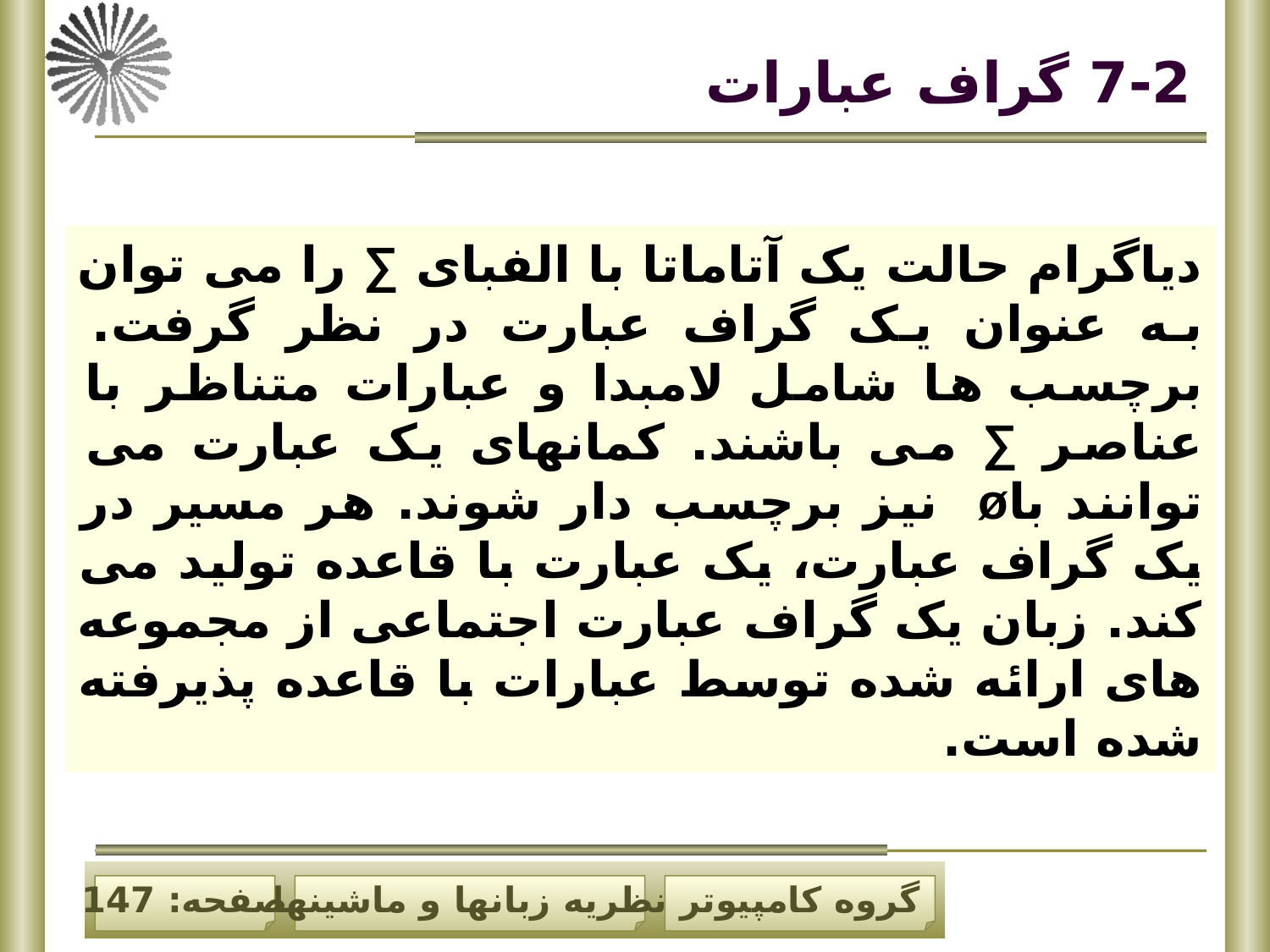

# 7-2 گراف عبارات
دیاگرام حالت یک آتاماتا با الفبای ∑ را می توان به عنوان یک گراف عبارت در نظر گرفت. برچسب ها شامل لامبدا و عبارات متناظر با عناصر ∑ می باشند. کمانهای یک عبارت می توانند باø  نیز برچسب دار شوند. هر مسیر در یک گراف عبارت، یک عبارت با قاعده تولید می کند. زبان یک گراف عبارت اجتماعی از مجموعه های ارائه شده توسط عبارات با قاعده پذیرفته شده است.